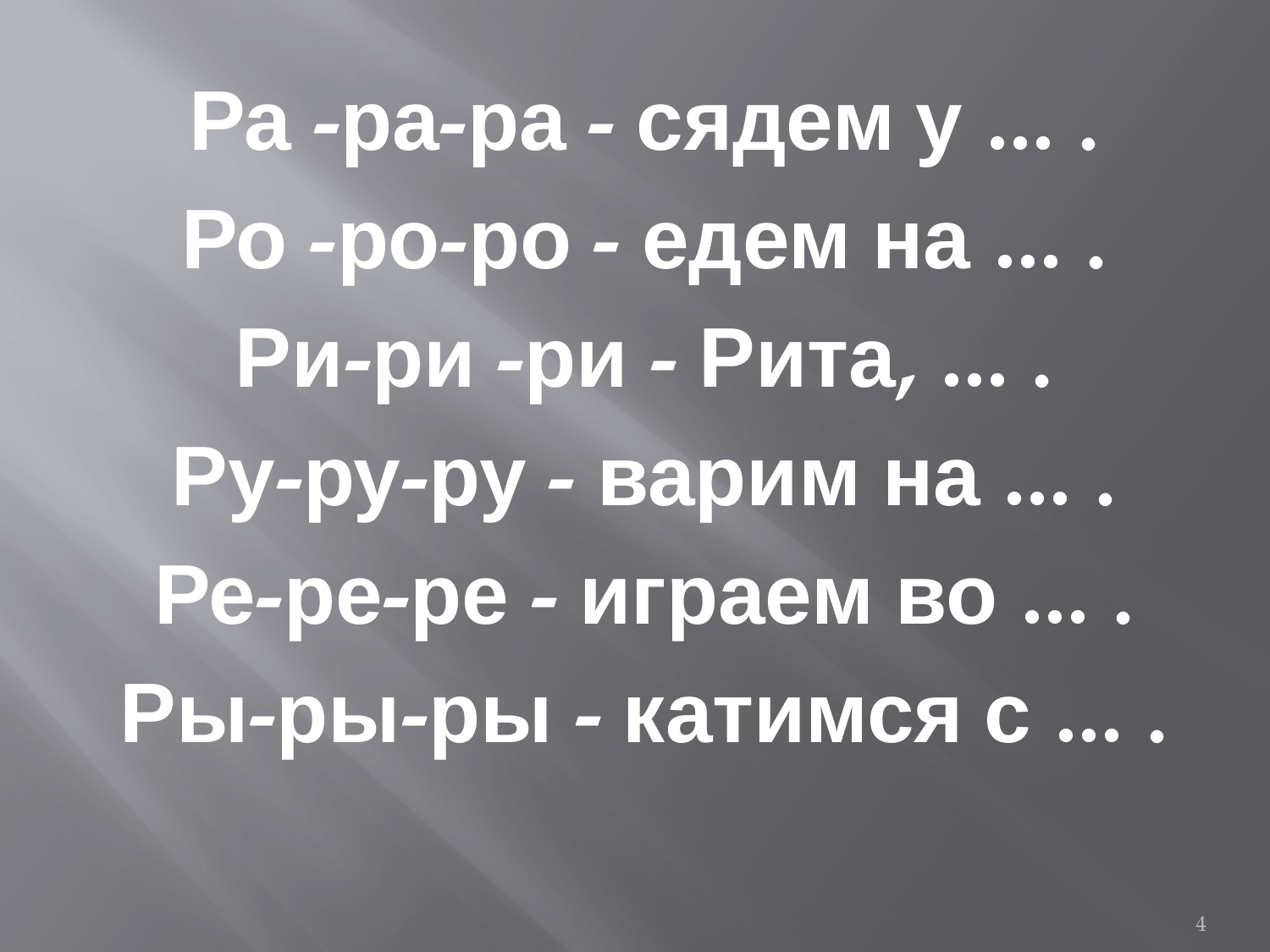

Ра -ра-ра - сядем у … .
Ро -ро-ро - едем на … .
Ри-ри -ри - Рита, … .
Ру-ру-ру - варим на … .
Ре-ре-ре - играем во … .
Ры-ры-ры - катимся с … .
4